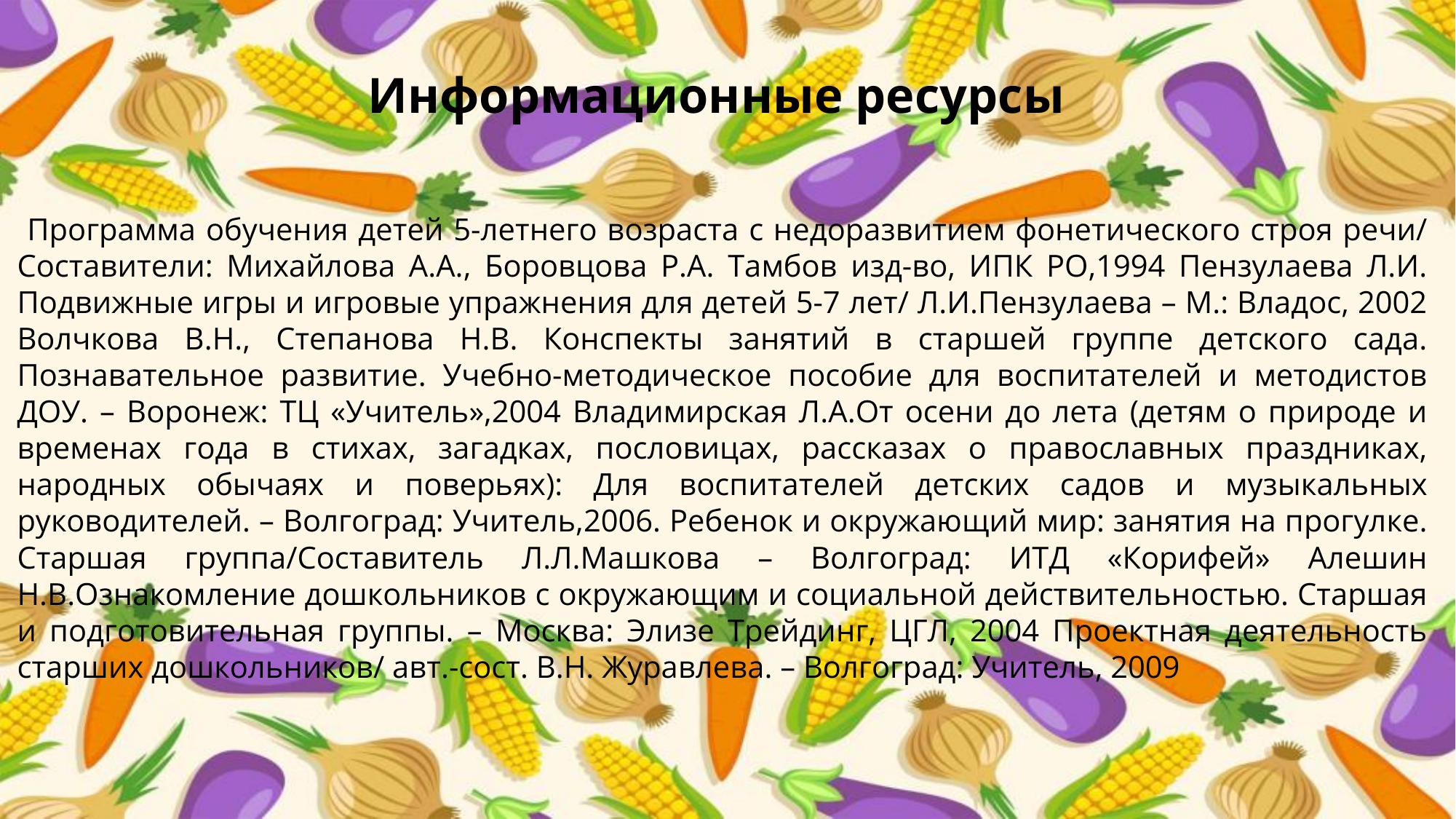

Информационные ресурсы

 Программа обучения детей 5-летнего возраста с недоразвитием фонетического строя речи/ Составители: Михайлова А.А., Боровцова Р.А. Тамбов изд-во, ИПК РО,1994 Пензулаева Л.И. Подвижные игры и игровые упражнения для детей 5-7 лет/ Л.И.Пензулаева – М.: Владос, 2002 Волчкова В.Н., Степанова Н.В. Конспекты занятий в старшей группе детского сада. Познавательное развитие. Учебно-методическое пособие для воспитателей и методистов ДОУ. – Воронеж: ТЦ «Учитель»,2004 Владимирская Л.А.От осени до лета (детям о природе и временах года в стихах, загадках, пословицах, рассказах о православных праздниках, народных обычаях и поверьях): Для воспитателей детских садов и музыкальных руководителей. – Волгоград: Учитель,2006. Ребенок и окружающий мир: занятия на прогулке. Старшая группа/Составитель Л.Л.Машкова – Волгоград: ИТД «Корифей» Алешин Н.В.Ознакомление дошкольников с окружающим и социальной действительностью. Старшая и подготовительная группы. – Москва: Элизе Трейдинг, ЦГЛ, 2004 Проектная деятельность старших дошкольников/ авт.-сост. В.Н. Журавлева. – Волгоград: Учитель, 2009